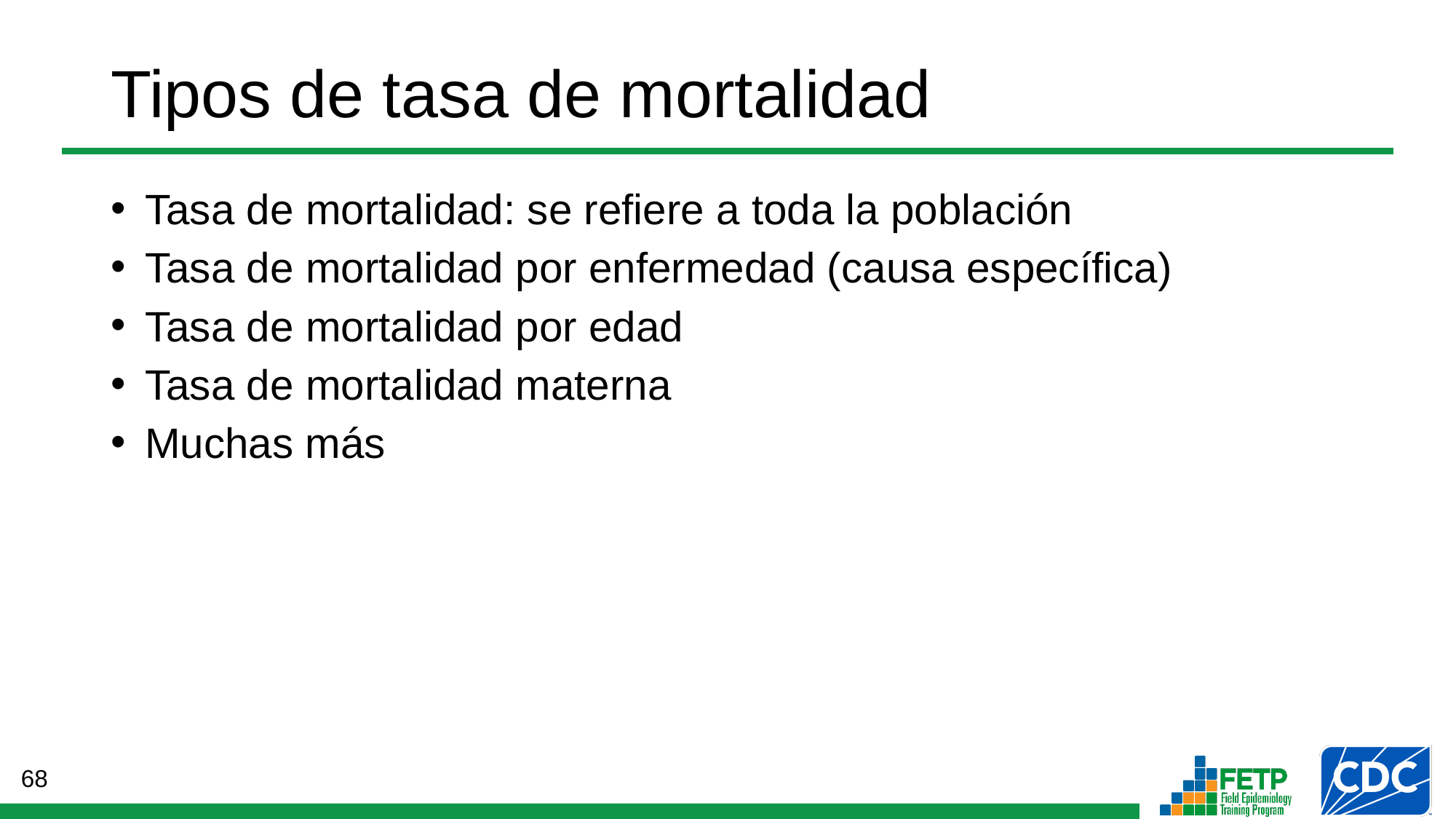

# Tipos de tasa de mortalidad
Tasa de mortalidad: se refiere a toda la población
Tasa de mortalidad por enfermedad (causa específica)
Tasa de mortalidad por edad
Tasa de mortalidad materna
Muchas más